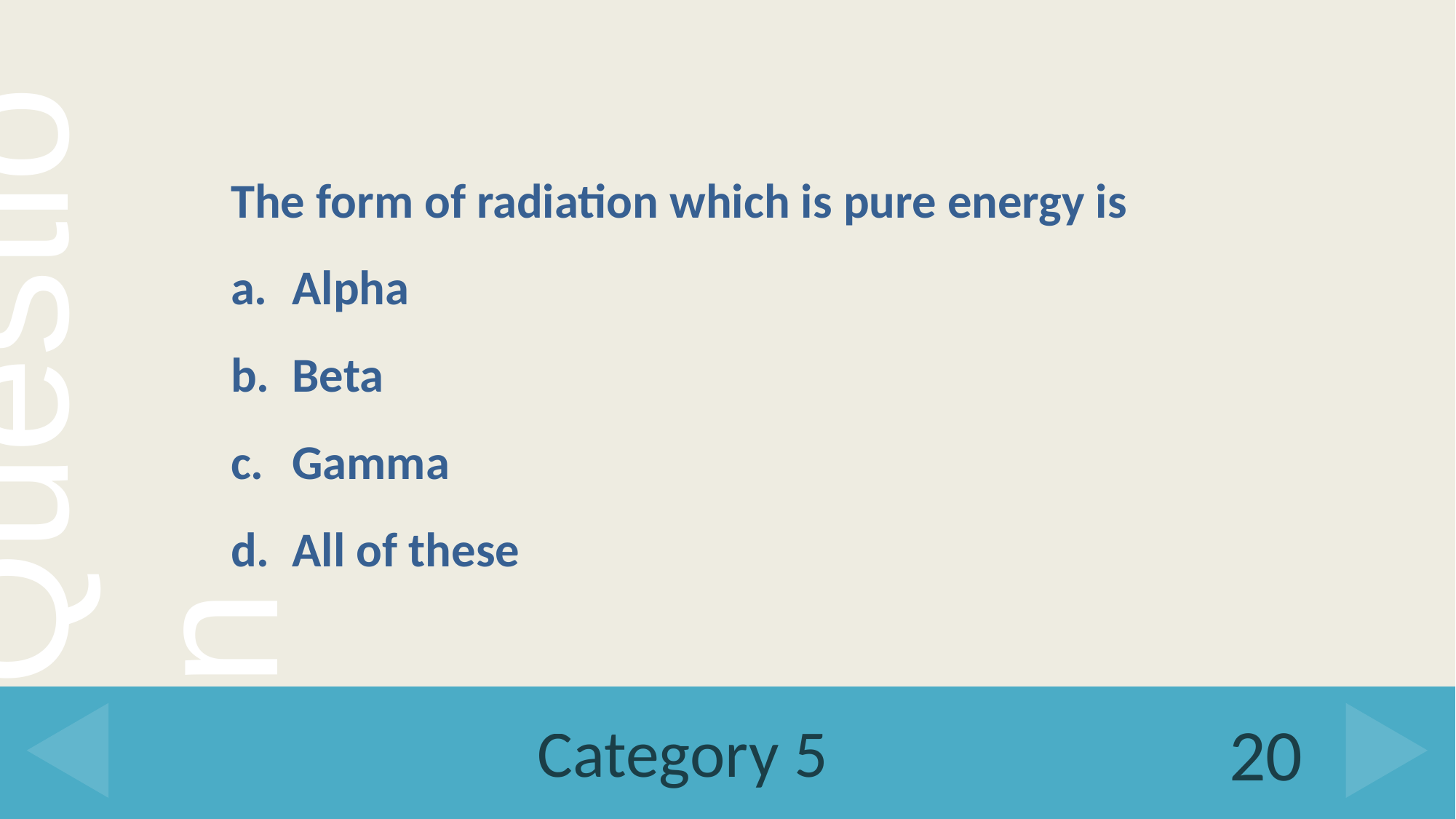

The form of radiation which is pure energy is
Alpha
Beta
Gamma
All of these
# Category 5
20